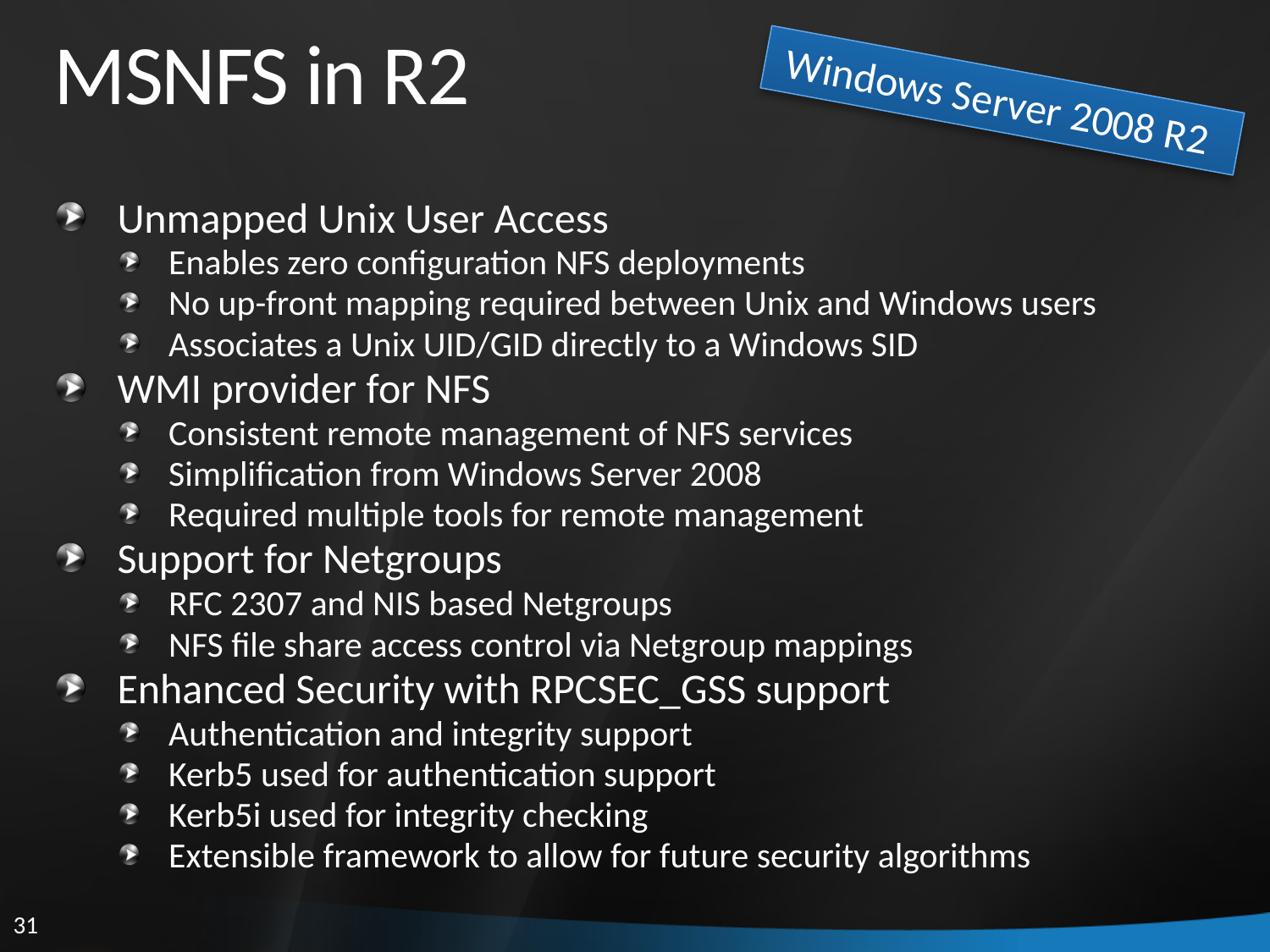

# MSNFS in R2
Windows Server 2008 R2
Unmapped Unix User Access
Enables zero configuration NFS deployments
No up-front mapping required between Unix and Windows users
Associates a Unix UID/GID directly to a Windows SID
WMI provider for NFS
Consistent remote management of NFS services
Simplification from Windows Server 2008
Required multiple tools for remote management
Support for Netgroups
RFC 2307 and NIS based Netgroups
NFS file share access control via Netgroup mappings
Enhanced Security with RPCSEC_GSS support
Authentication and integrity support
Kerb5 used for authentication support
Kerb5i used for integrity checking
Extensible framework to allow for future security algorithms